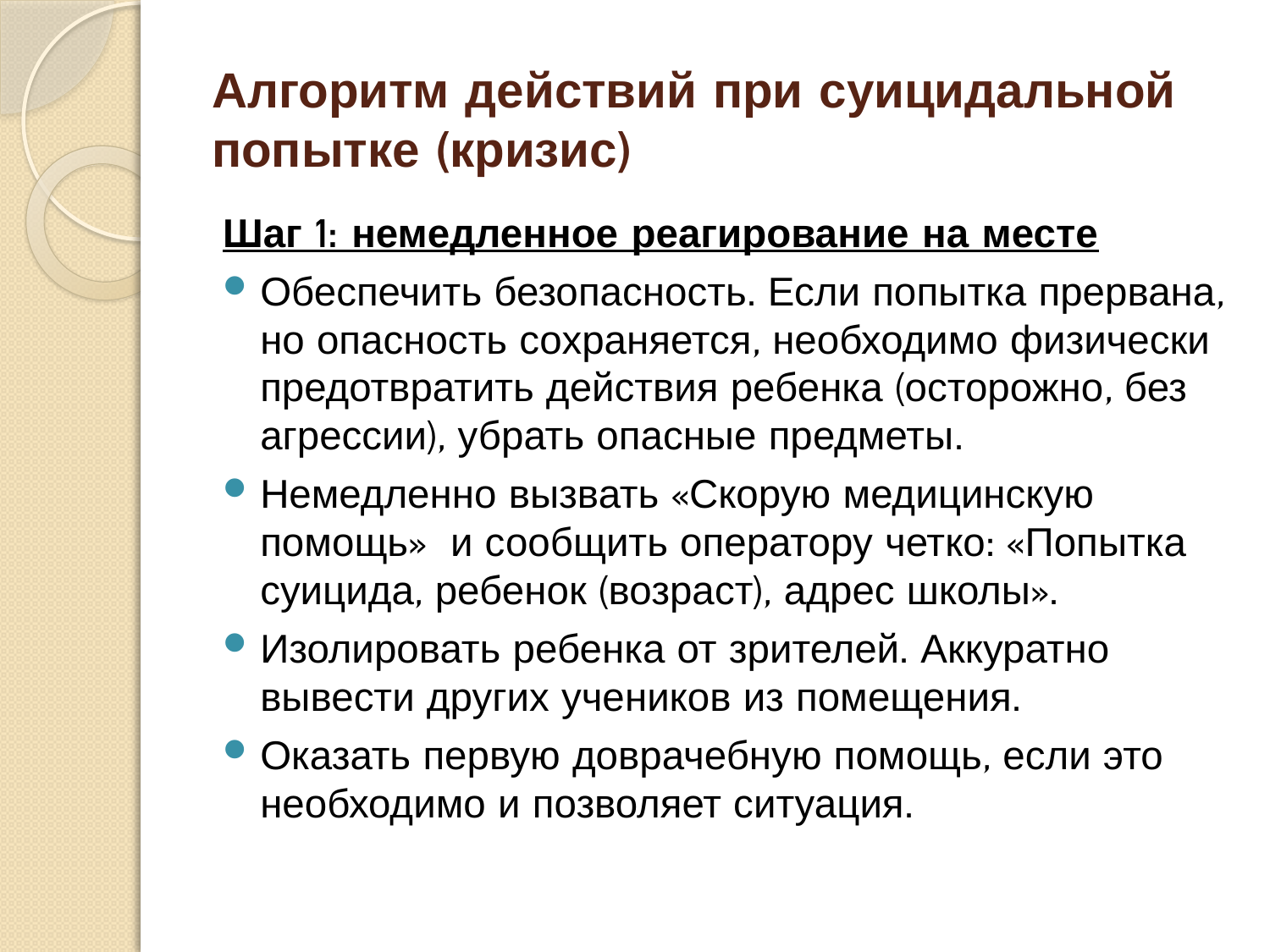

# Алгоритм действий при суицидальной попытке (кризис)
Шаг 1: немедленное реагирование на месте
Обеспечить безопасность. Если попытка прервана, но опасность сохраняется, необходимо физически предотвратить действия ребенка (осторожно, без агрессии), убрать опасные предметы.
Немедленно вызвать «Скорую медицинскую помощь»  и сообщить оператору четко: «Попытка суицида, ребенок (возраст), адрес школы».
Изолировать ребенка от зрителей. Аккуратно вывести других учеников из помещения.
Оказать первую доврачебную помощь, если это необходимо и позволяет ситуация.